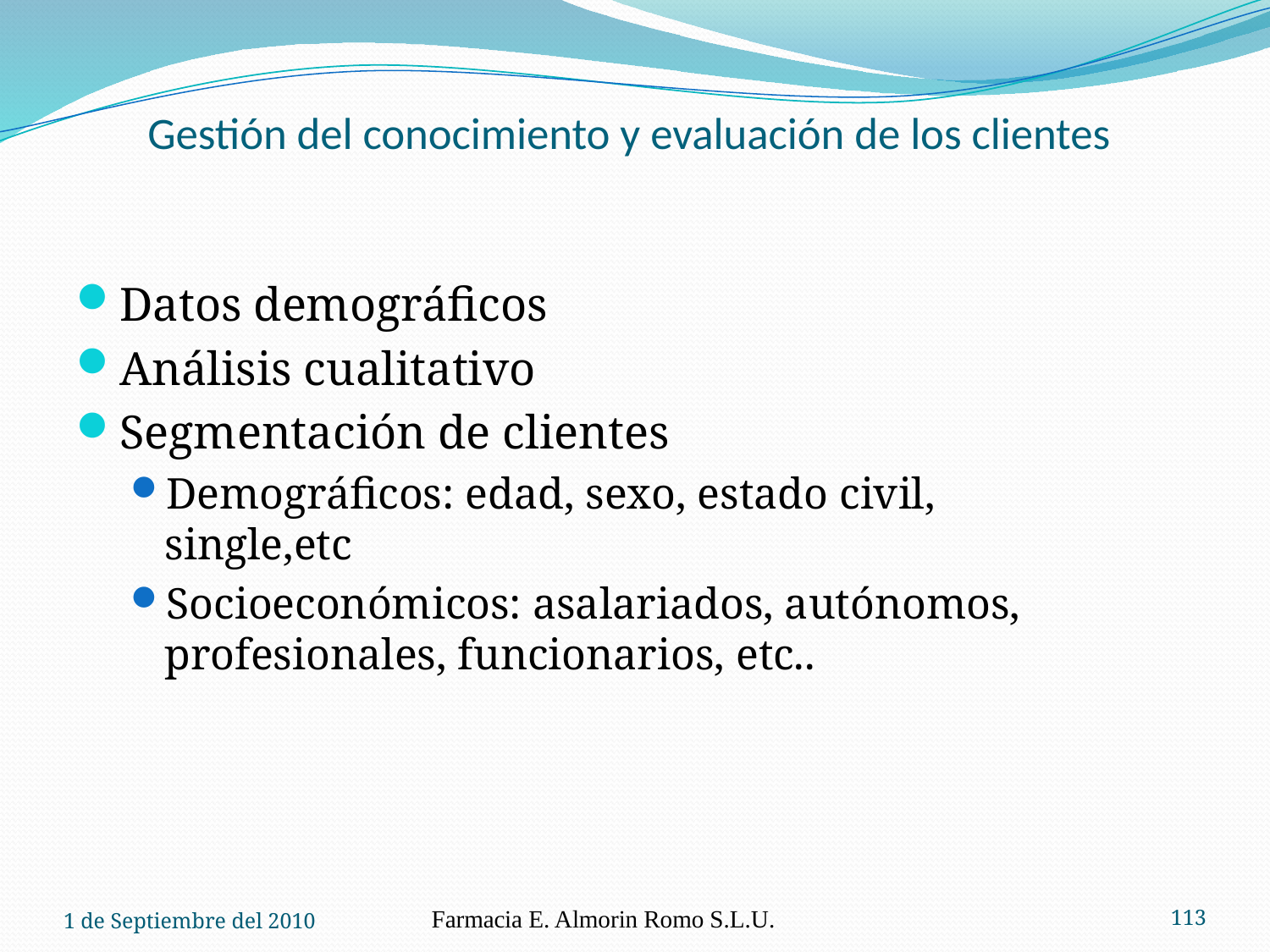

# Gestión del conocimiento y evaluación de los clientes
Datos demográficos
Análisis cualitativo
Segmentación de clientes
Demográficos: edad, sexo, estado civil, single,etc
Socioeconómicos: asalariados, autónomos, profesionales, funcionarios, etc..

1 de Septiembre del 2010
Farmacia E. Almorin Romo S.L.U.
113